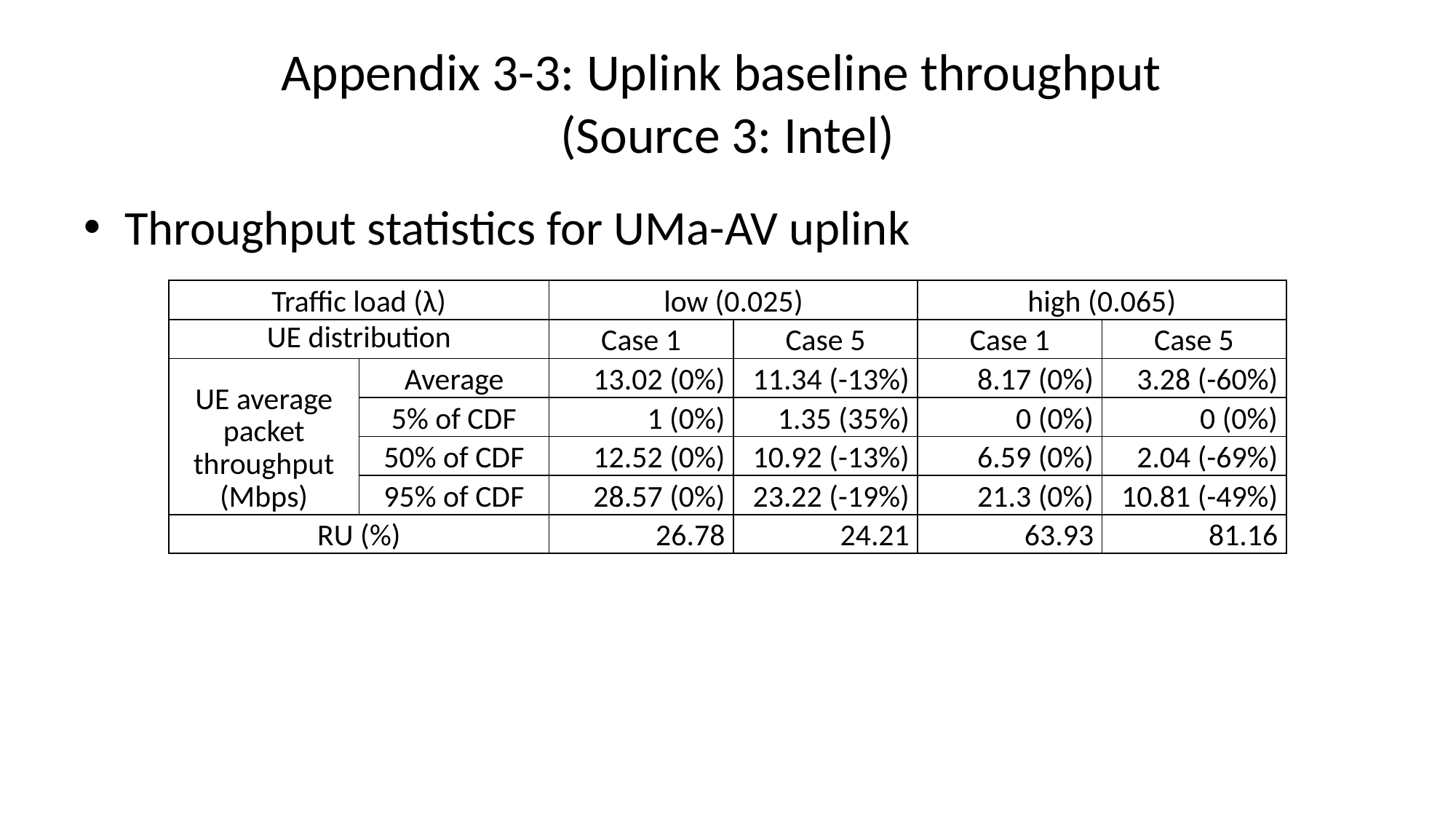

# Appendix 3-3: Uplink baseline throughput (Source 3: Intel)
Throughput statistics for UMa-AV uplink
| Traffic load (λ) |  | low (0.025) |  | high (0.065) |  |
| --- | --- | --- | --- | --- | --- |
| UE distribution |  | Case 1 | Case 5 | Case 1 | Case 5 |
| UE average packet throughput (Mbps) | Average | 13.02 (0%) | 11.34 (-13%) | 8.17 (0%) | 3.28 (-60%) |
|  | 5% of CDF | 1 (0%) | 1.35 (35%) | 0 (0%) | 0 (0%) |
|  | 50% of CDF | 12.52 (0%) | 10.92 (-13%) | 6.59 (0%) | 2.04 (-69%) |
|  | 95% of CDF | 28.57 (0%) | 23.22 (-19%) | 21.3 (0%) | 10.81 (-49%) |
| RU (%) |  | 26.78 | 24.21 | 63.93 | 81.16 |